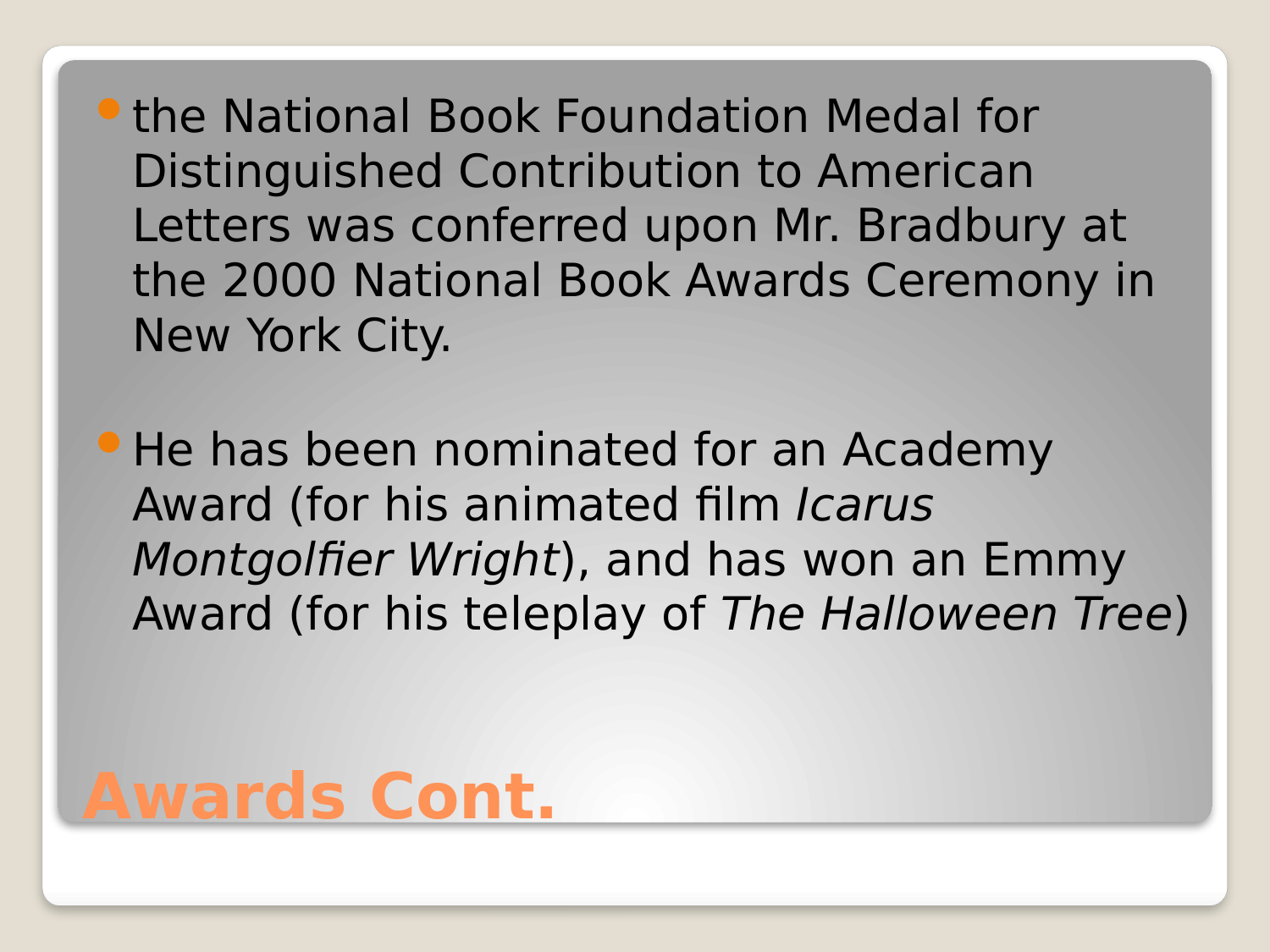

the National Book Foundation Medal for Distinguished Contribution to American Letters was conferred upon Mr. Bradbury at the 2000 National Book Awards Ceremony in New York City.
He has been nominated for an Academy Award (for his animated film Icarus Montgolfier Wright), and has won an Emmy Award (for his teleplay of The Halloween Tree)
# Awards Cont.